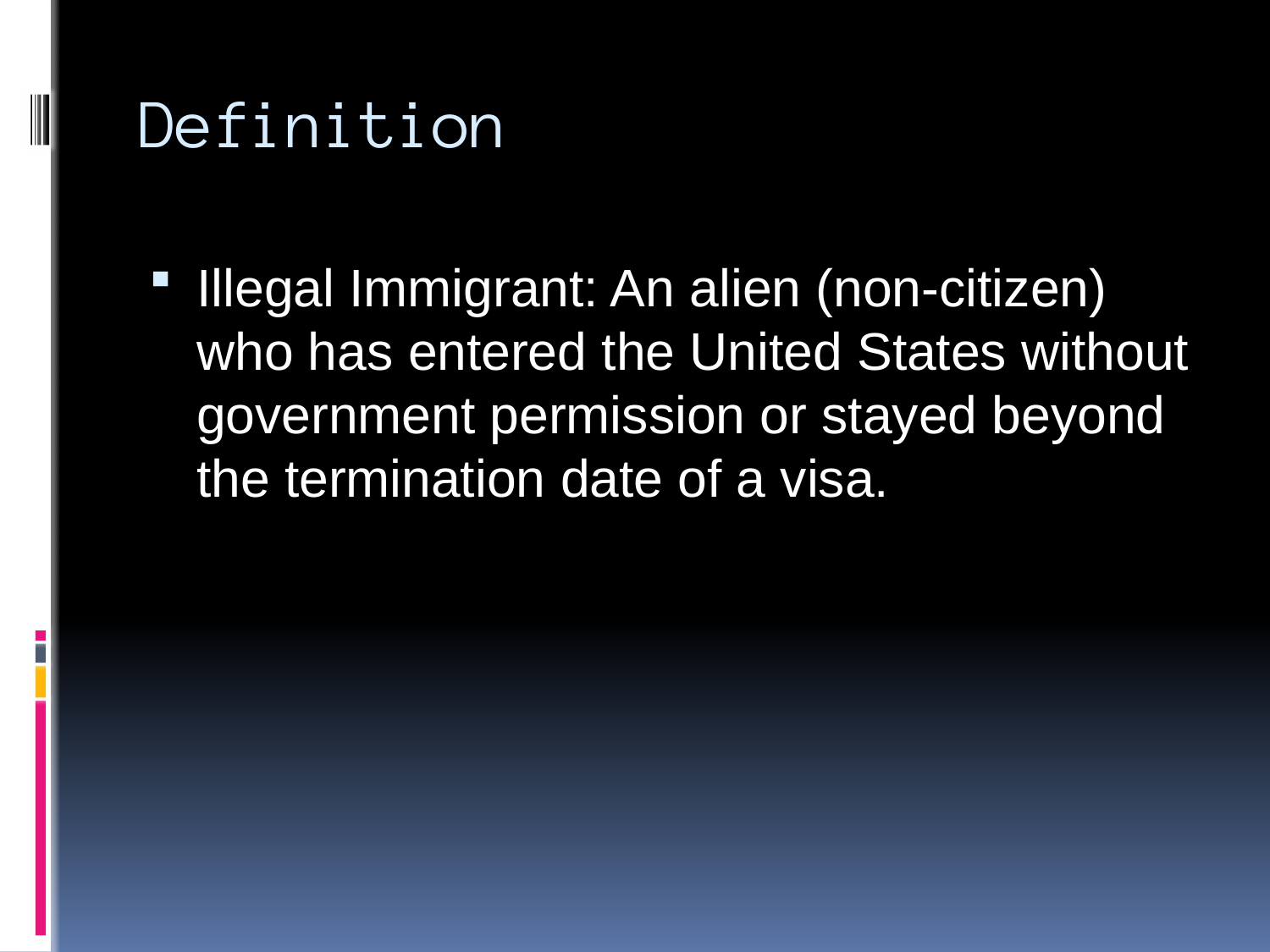

# Definition
Illegal Immigrant: An alien (non-citizen) who has entered the United States without government permission or stayed beyond the termination date of a visa.